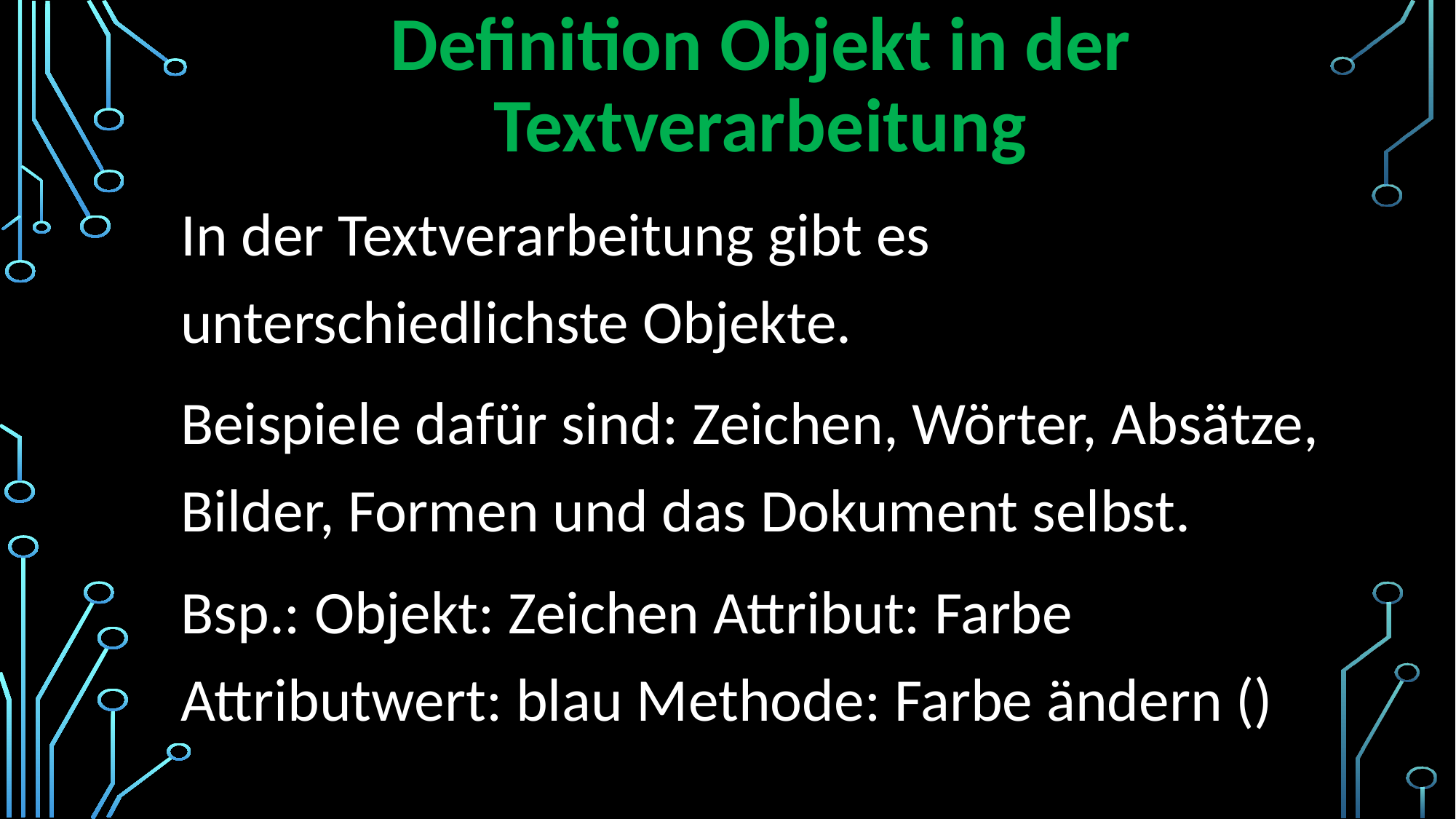

# Definition Objekt in der Textverarbeitung
In der Textverarbeitung gibt es unterschiedlichste Objekte.
Beispiele dafür sind: Zeichen, Wörter, Absätze, Bilder, Formen und das Dokument selbst.
Bsp.: Objekt: Zeichen Attribut: Farbe Attributwert: blau Methode: Farbe ändern ()